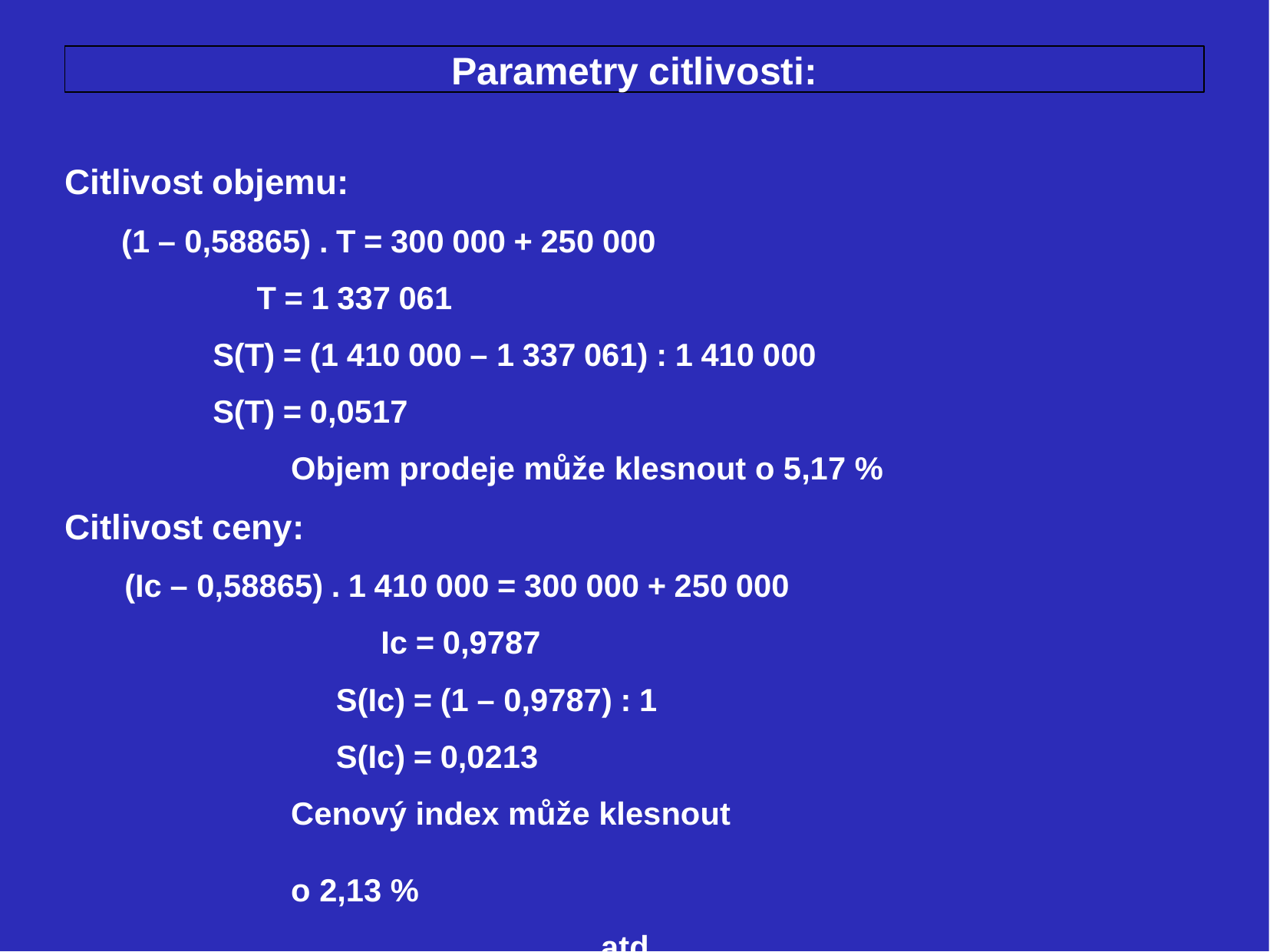

Parametry citlivosti:
Citlivost objemu:
(1 – 0,58865) . T = 300 000 + 250 000
T = 1 337 061
S(T) = (1 410 000 – 1 337 061) : 1 410 000
S(T) = 0,0517
Objem prodeje může klesnout o 5,17 %
Citlivost ceny:
(Ic – 0,58865) . 1 410 000 = 300 000 + 250 000
Ic = 0,9787
S(Ic) = (1 – 0,9787) : 1
S(Ic) = 0,0213
Cenový index může klesnout	o 2,13 %
atd.